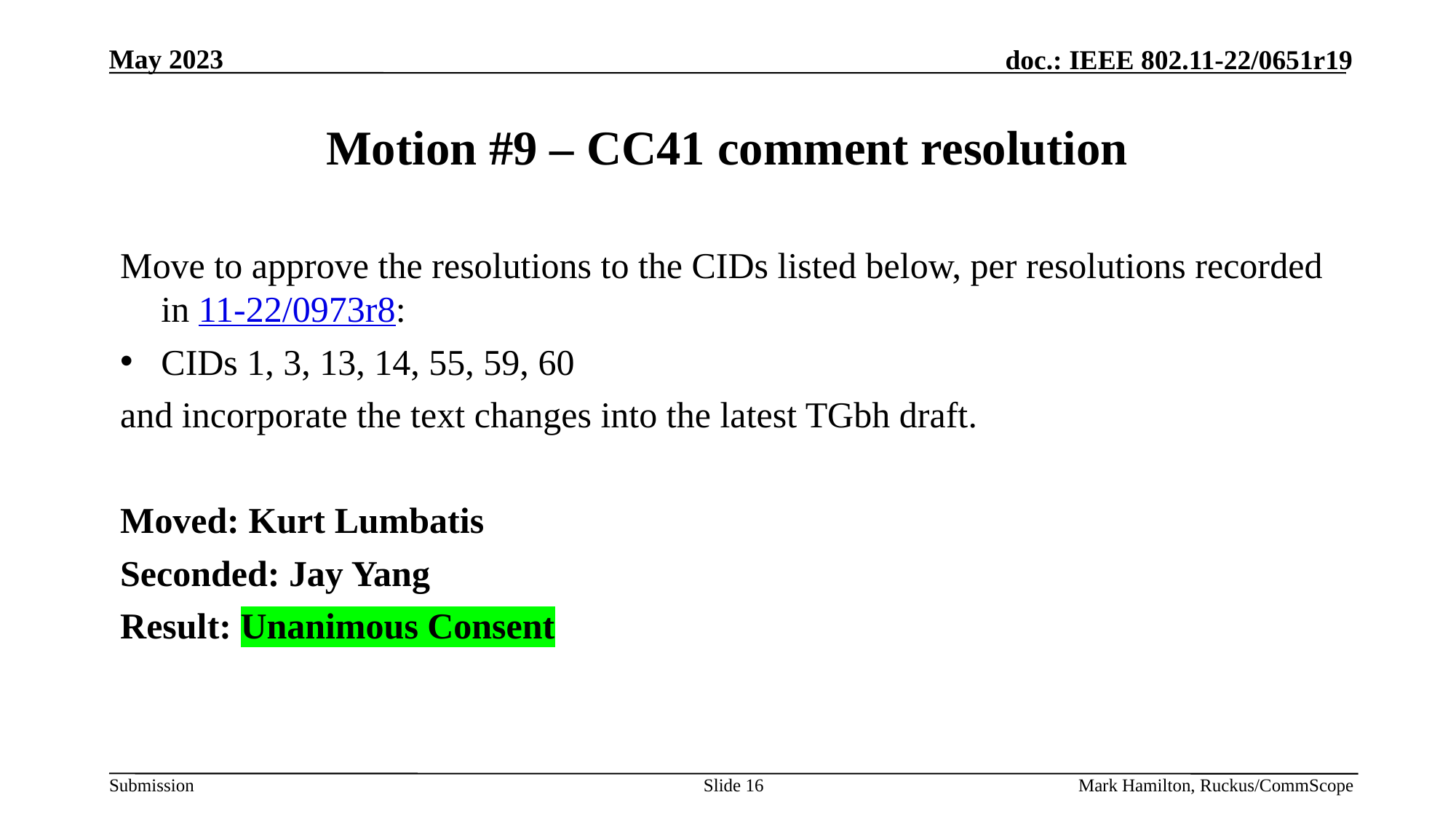

# Motion #9 – CC41 comment resolution
Move to approve the resolutions to the CIDs listed below, per resolutions recorded in 11-22/0973r8:
CIDs 1, 3, 13, 14, 55, 59, 60
and incorporate the text changes into the latest TGbh draft.

Moved: Kurt Lumbatis
Seconded: Jay Yang
Result: Unanimous Consent
Slide 16